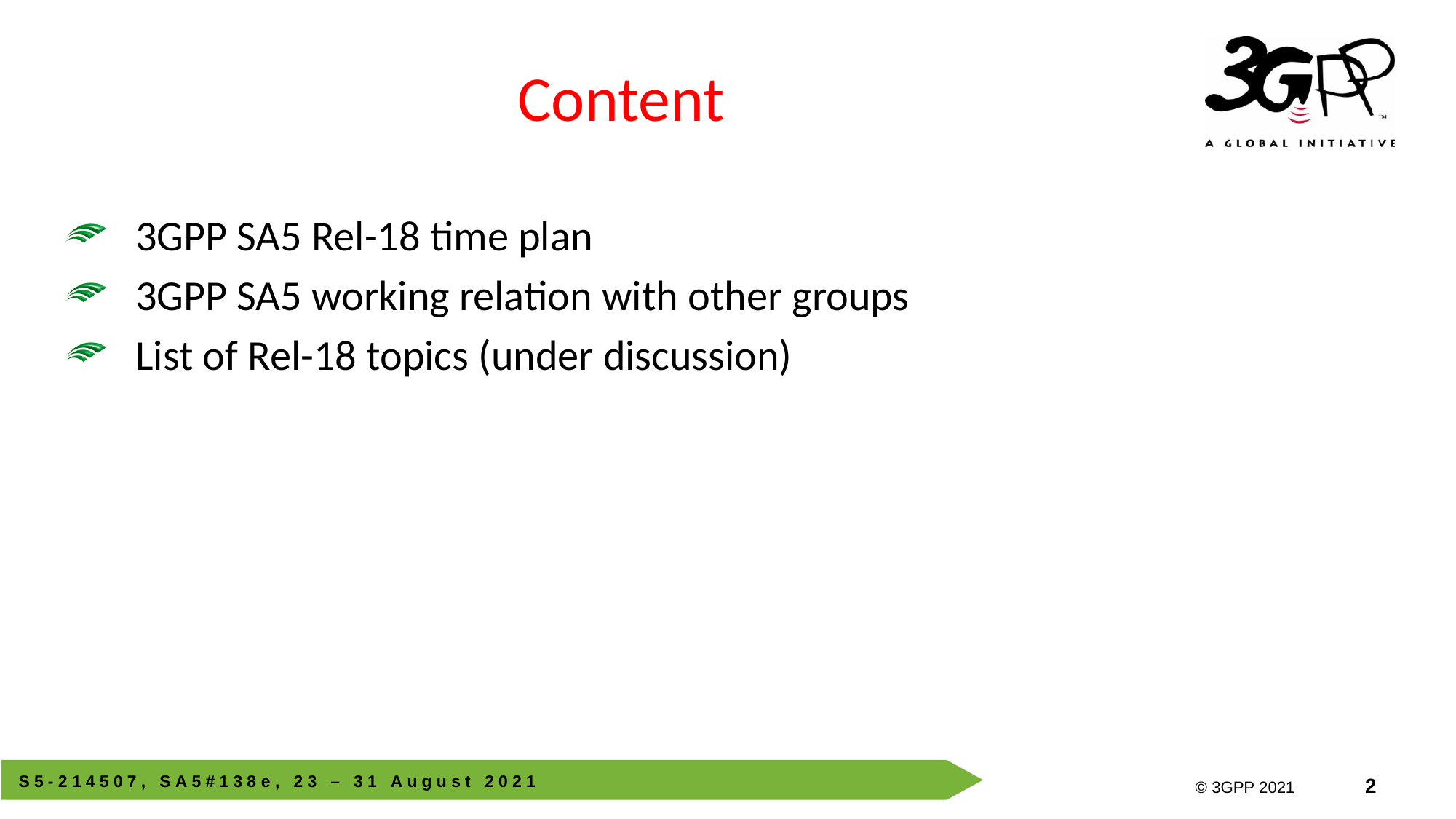

# Content
3GPP SA5 Rel-18 time plan
3GPP SA5 working relation with other groups
List of Rel-18 topics (under discussion)